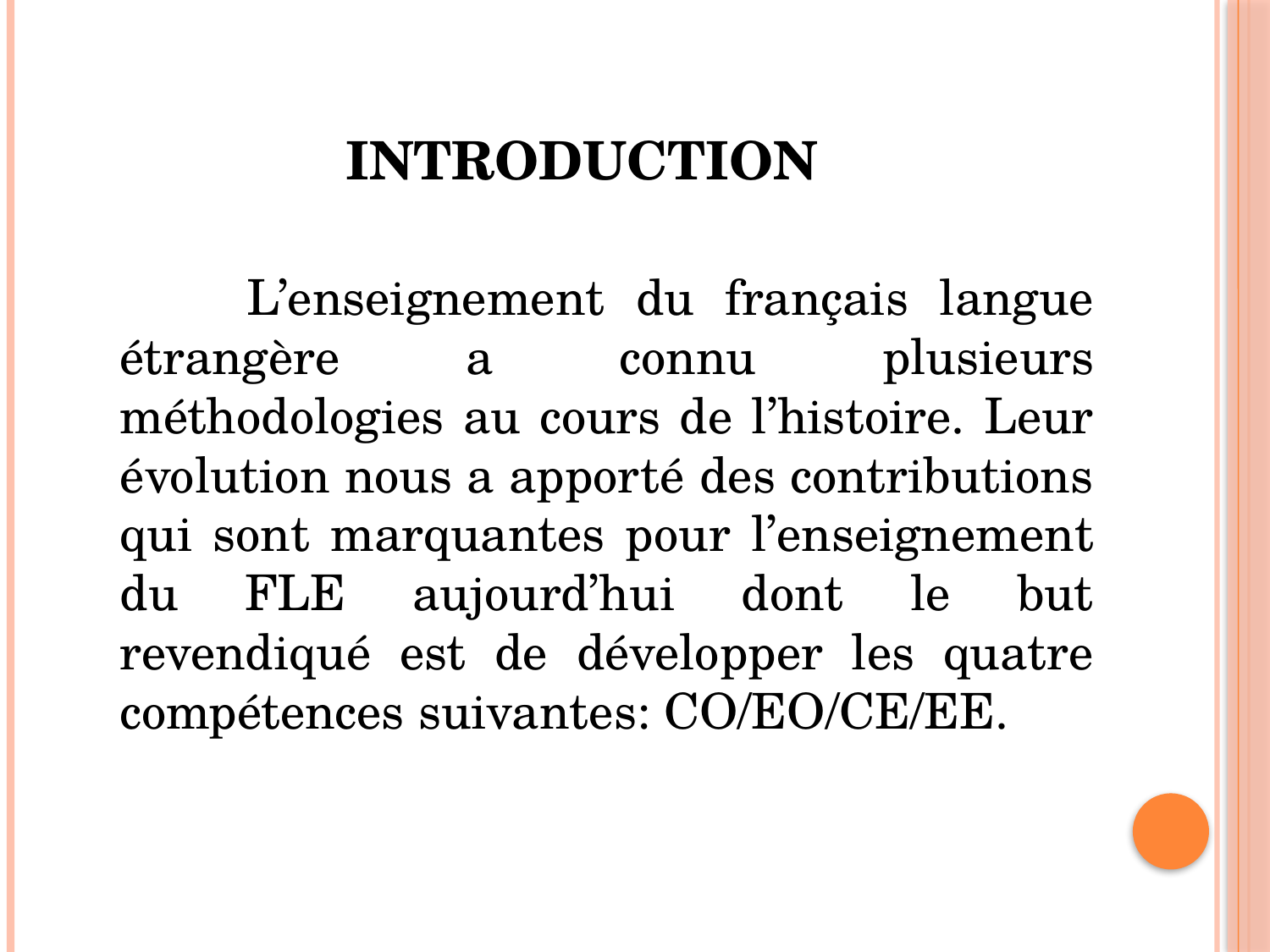

# introduction

		L’enseignement du français langue étrangère a connu plusieurs méthodologies au cours de l’histoire. Leur évolution nous a apporté des contributions qui sont marquantes pour l’enseignement du FLE aujourd’hui dont le but revendiqué est de développer les quatre compétences suivantes: CO/EO/CE/EE.